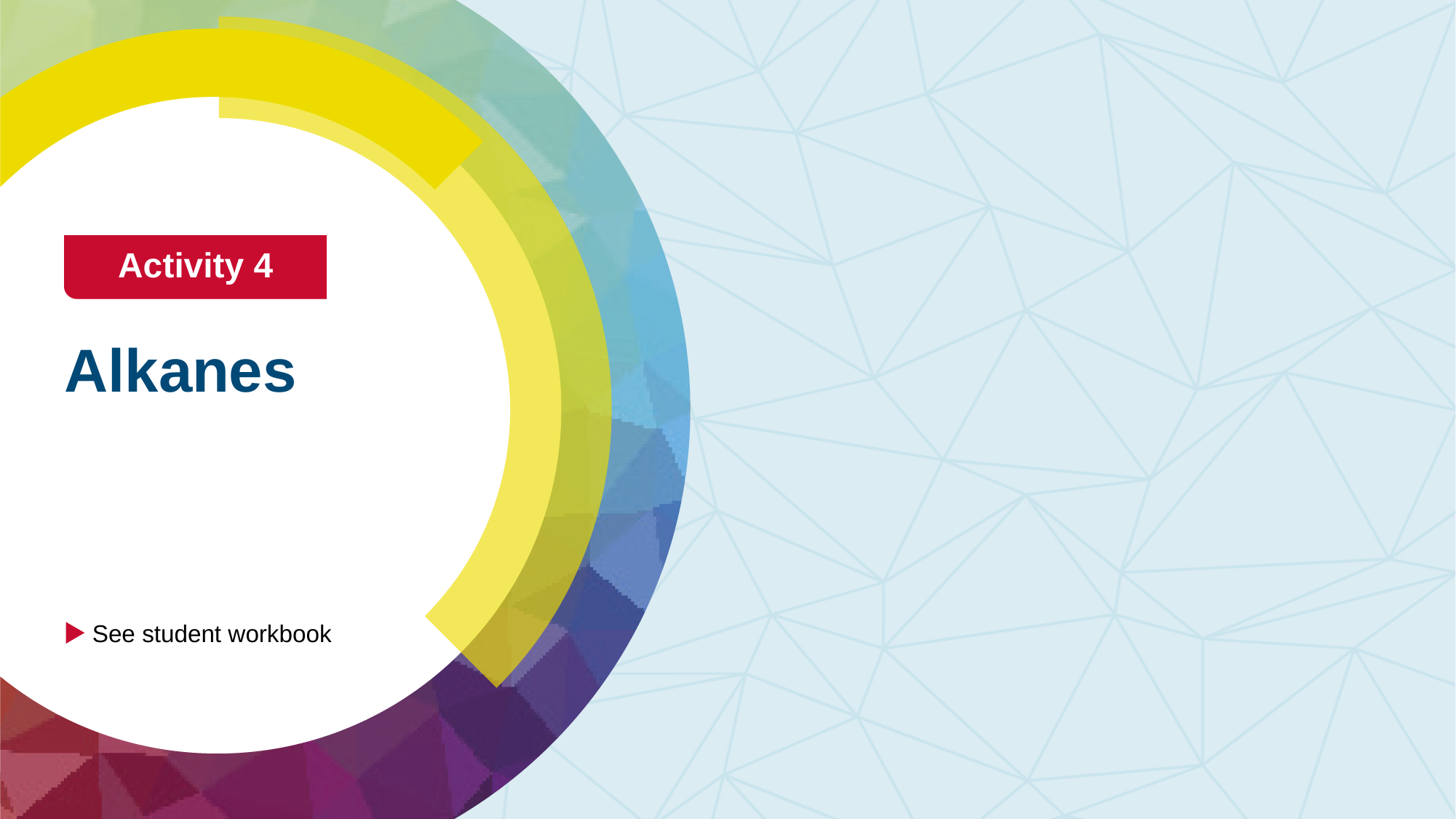

Activity 4
# Alkanes
See student workbook